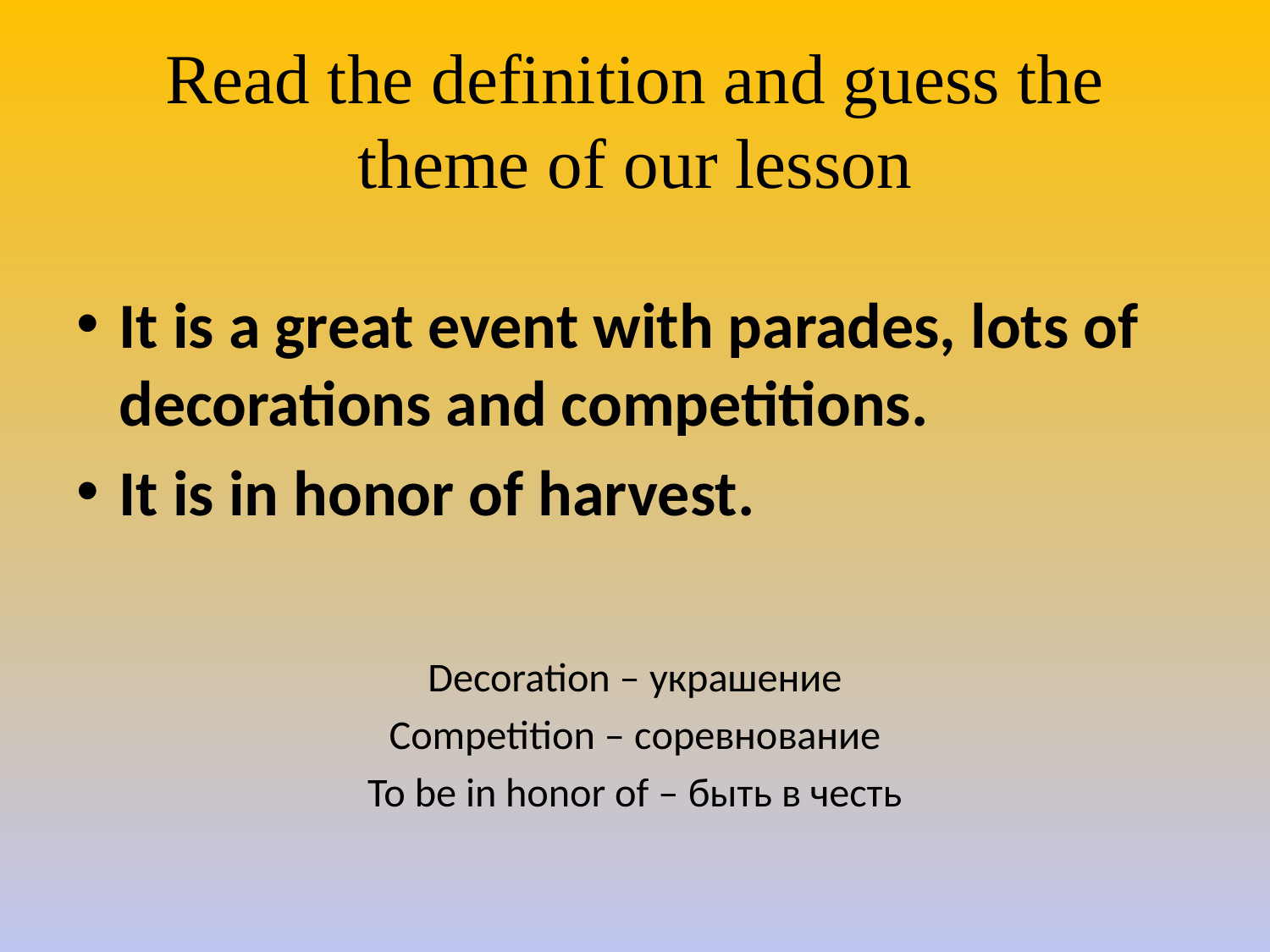

# Read the definition and guess the theme of our lesson
It is a great event with parades, lots of decorations and competitions.
It is in honor of harvest.

Decoration – украшение
Competition – соревнование
To be in honor of – быть в честь